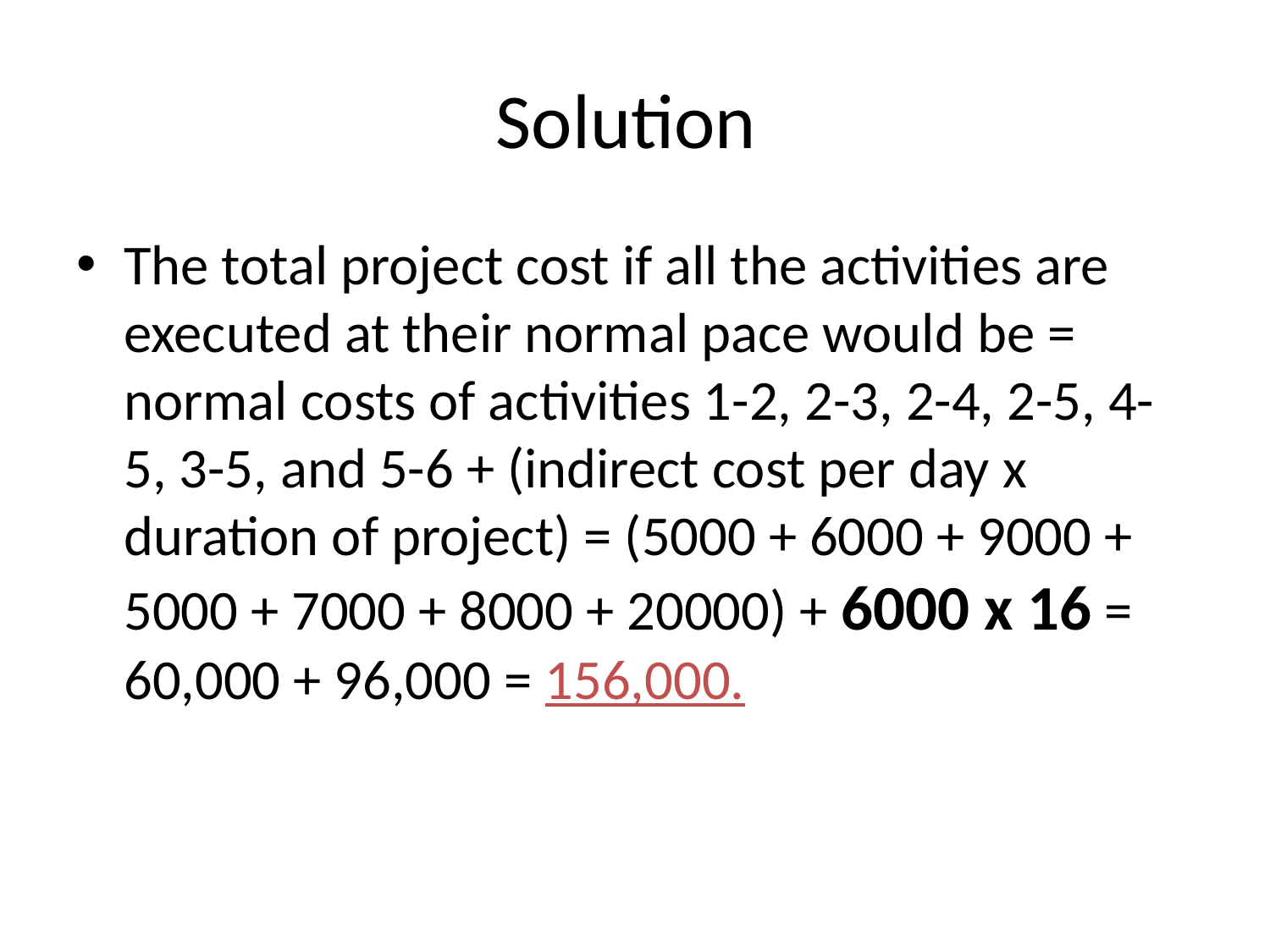

# Solution
The total project cost if all the activities are executed at their normal pace would be = normal costs of activities 1-2, 2-3, 2-4, 2-5, 4-5, 3-5, and 5-6 + (indirect cost per day x duration of project) = (5000 + 6000 + 9000 + 5000 + 7000 + 8000 + 20000) + 6000 x 16 = 60,000 + 96,000 = 156,000.